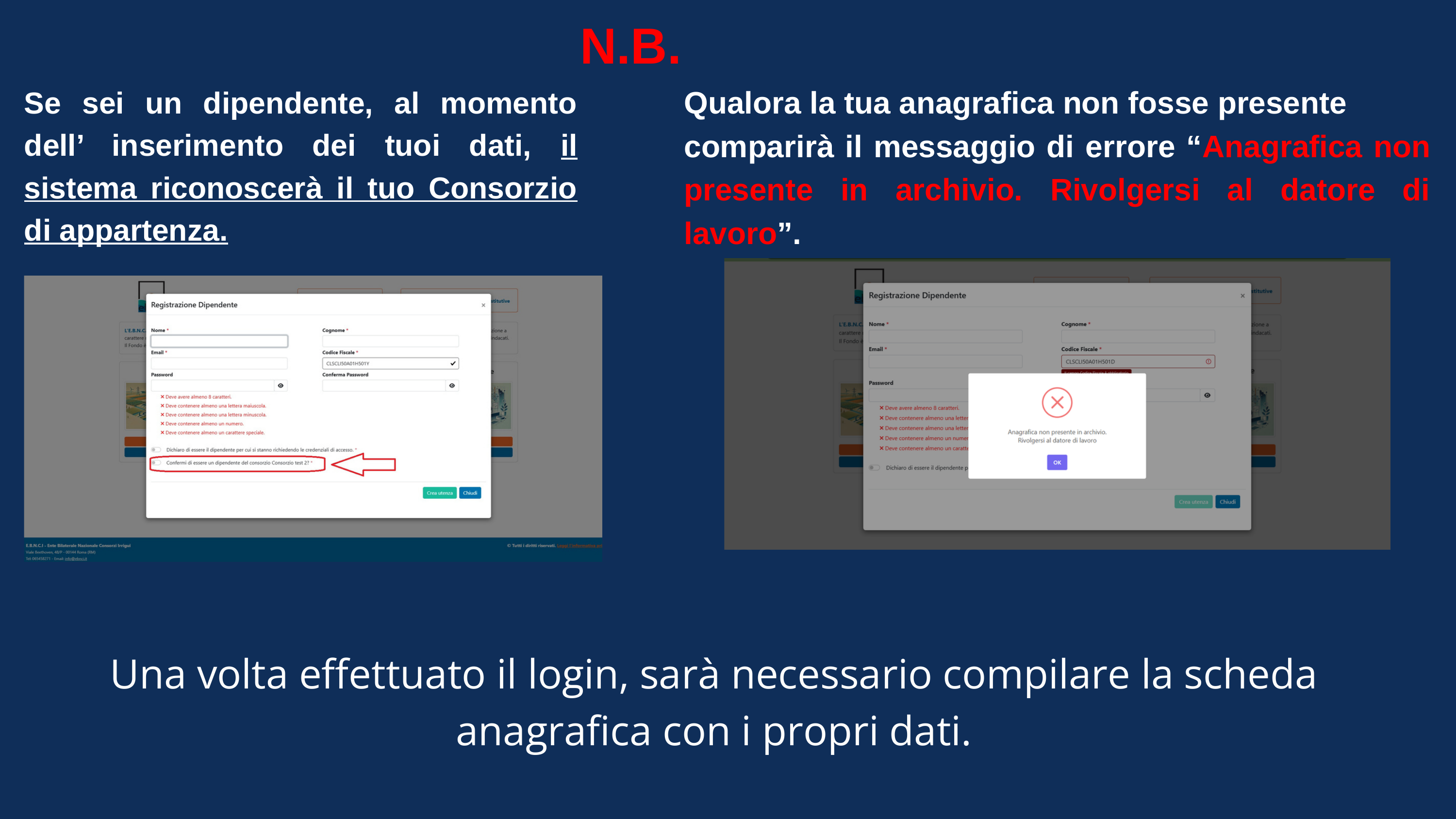

N.B.
Qualora la tua anagrafica non fosse presente
comparirà il messaggio di errore “Anagrafica non presente in archivio. Rivolgersi al datore di lavoro”.
Se sei un dipendente, al momento dell’ inserimento dei tuoi dati, il sistema riconoscerà il tuo Consorzio di appartenza.

Una volta effettuato il login, sarà necessario compilare la scheda anagrafica con i propri dati.